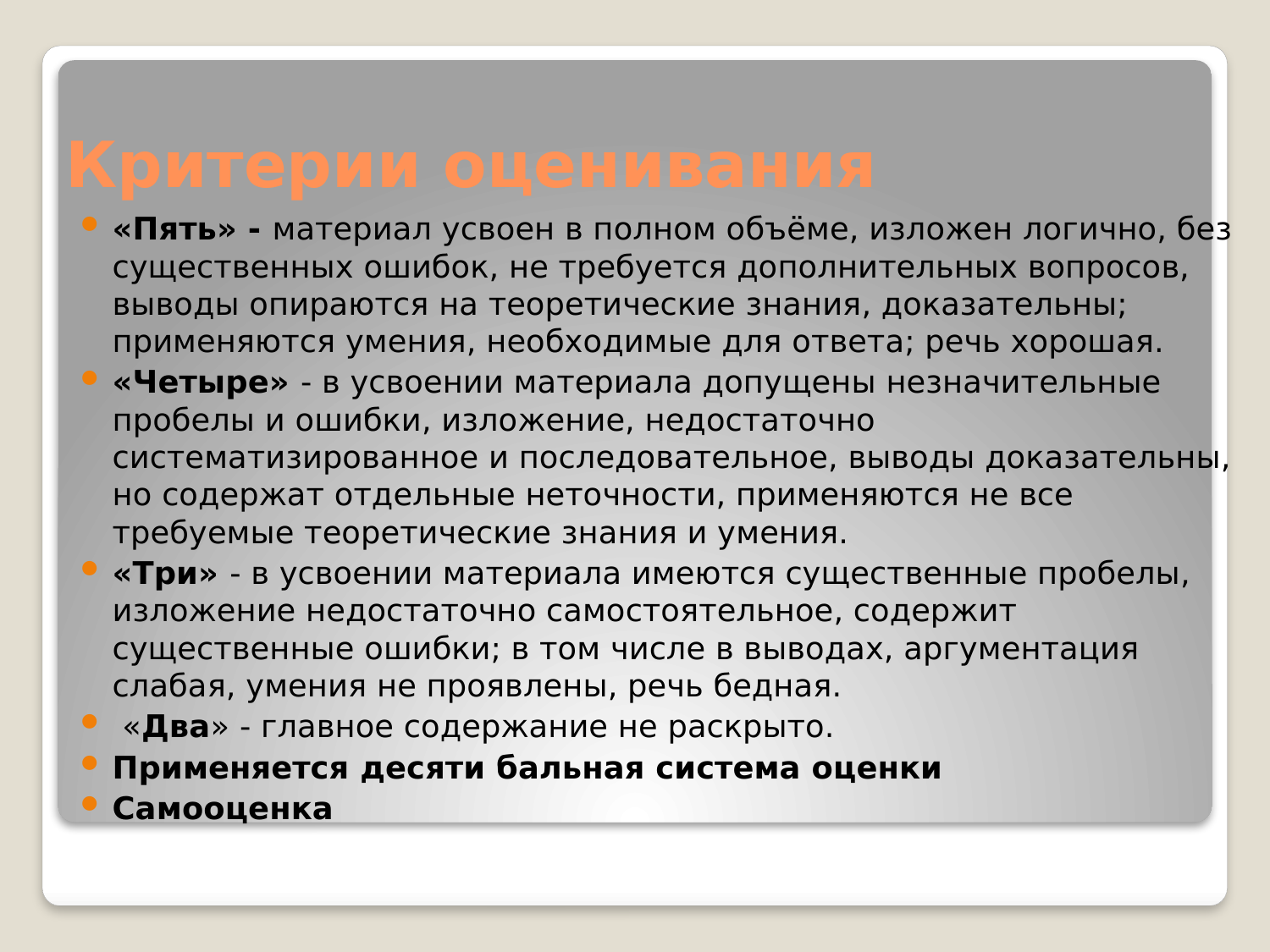

# Критерии оценивания
«Пять» - материал усвоен в полном объёме, изложен логично, без существенных ошибок, не требуется дополнительных вопросов, выводы опираются на теоретические знания, доказательны; применяются умения, необходимые для ответа; речь хорошая.
«Четыре» - в усвоении материала допущены незначительные пробелы и ошибки, изложение, недостаточно систематизированное и последовательное, выводы доказательны, но содержат отдельные неточности, применяются не все требуемые теоретические знания и умения.
«Три» - в усвоении материала имеются существенные пробелы, изложение недостаточно самостоятельное, содержит существенные ошибки; в том числе в выводах, аргументация слабая, умения не проявлены, речь бедная.
 «Два» - главное содержание не раскрыто.
Применяется десяти бальная система оценки
Самооценка